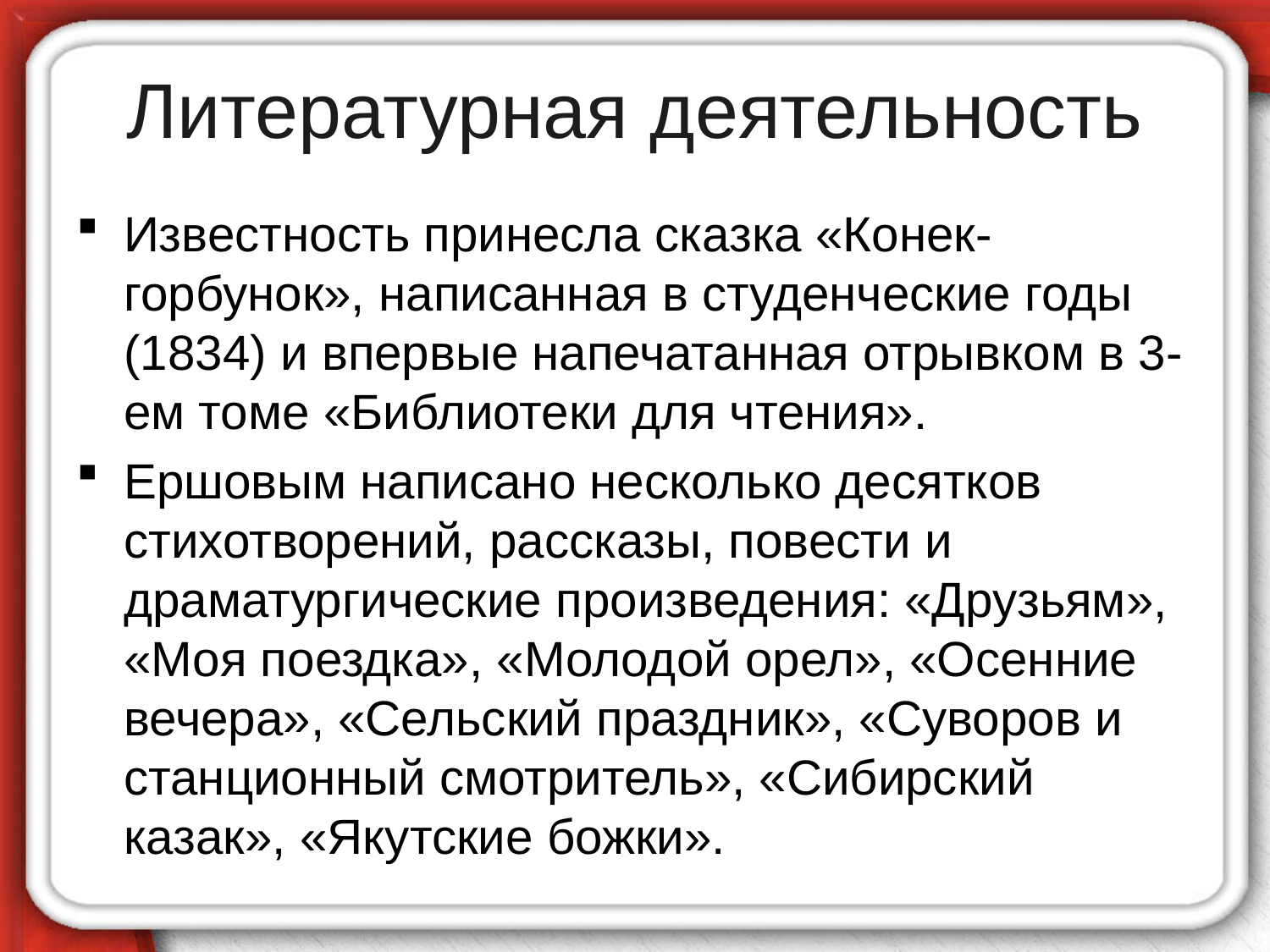

# Литературная деятельность
Известность принесла сказка «Конек-горбунок», написанная в студенческие годы (1834) и впервые напечатанная отрывком в 3-ем томе «Библиотеки для чтения».
Ершовым написано несколько десятков стихотворений, рассказы, повести и драматургические произведения: «Друзьям», «Моя поездка», «Молодой орел», «Осенние вечера», «Сельский праздник», «Суворов и станционный смотритель», «Сибирский казак», «Якутские божки».